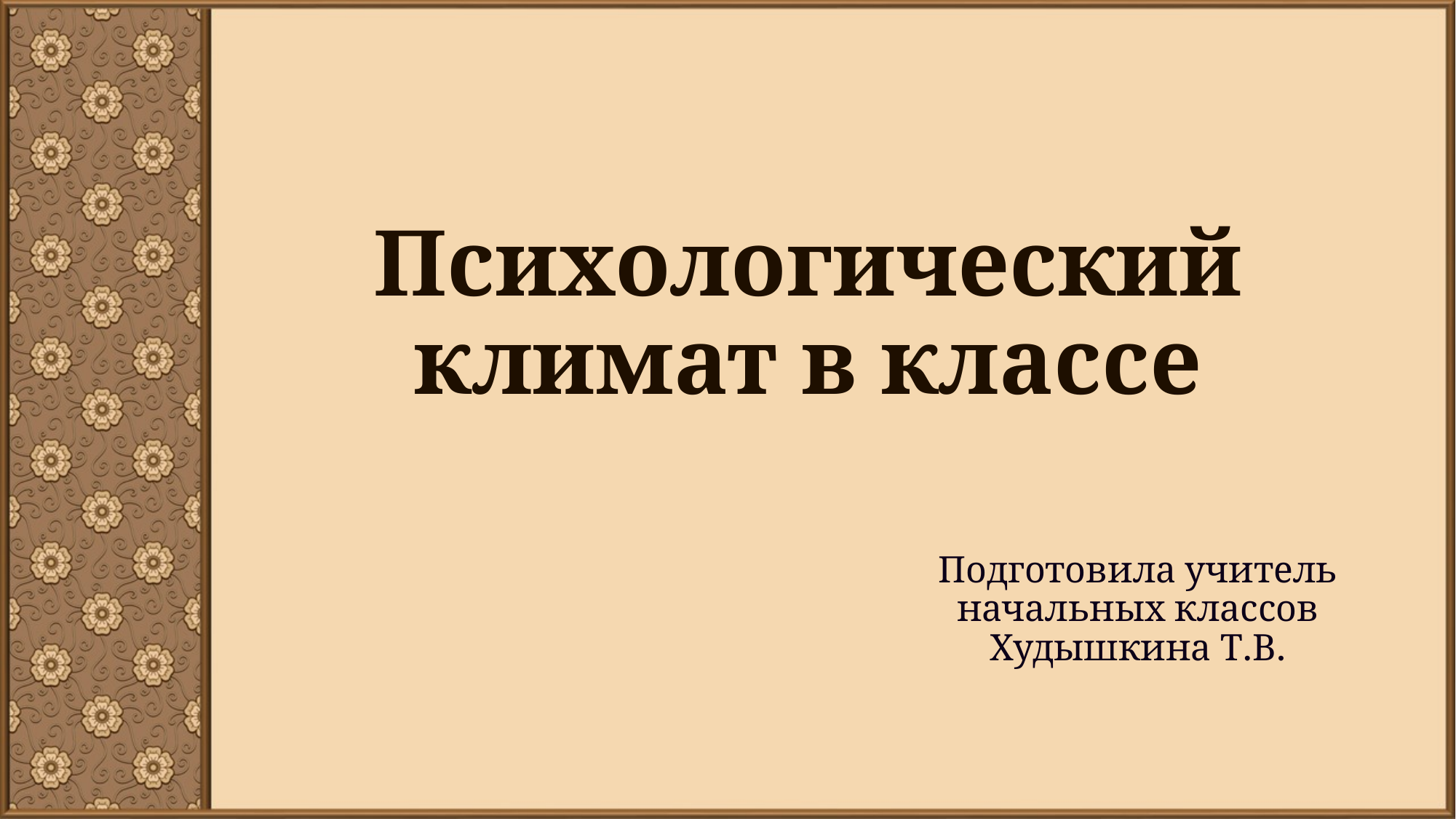

# Психологический климат в классе
Подготовила учитель начальных классов Худышкина Т.В.